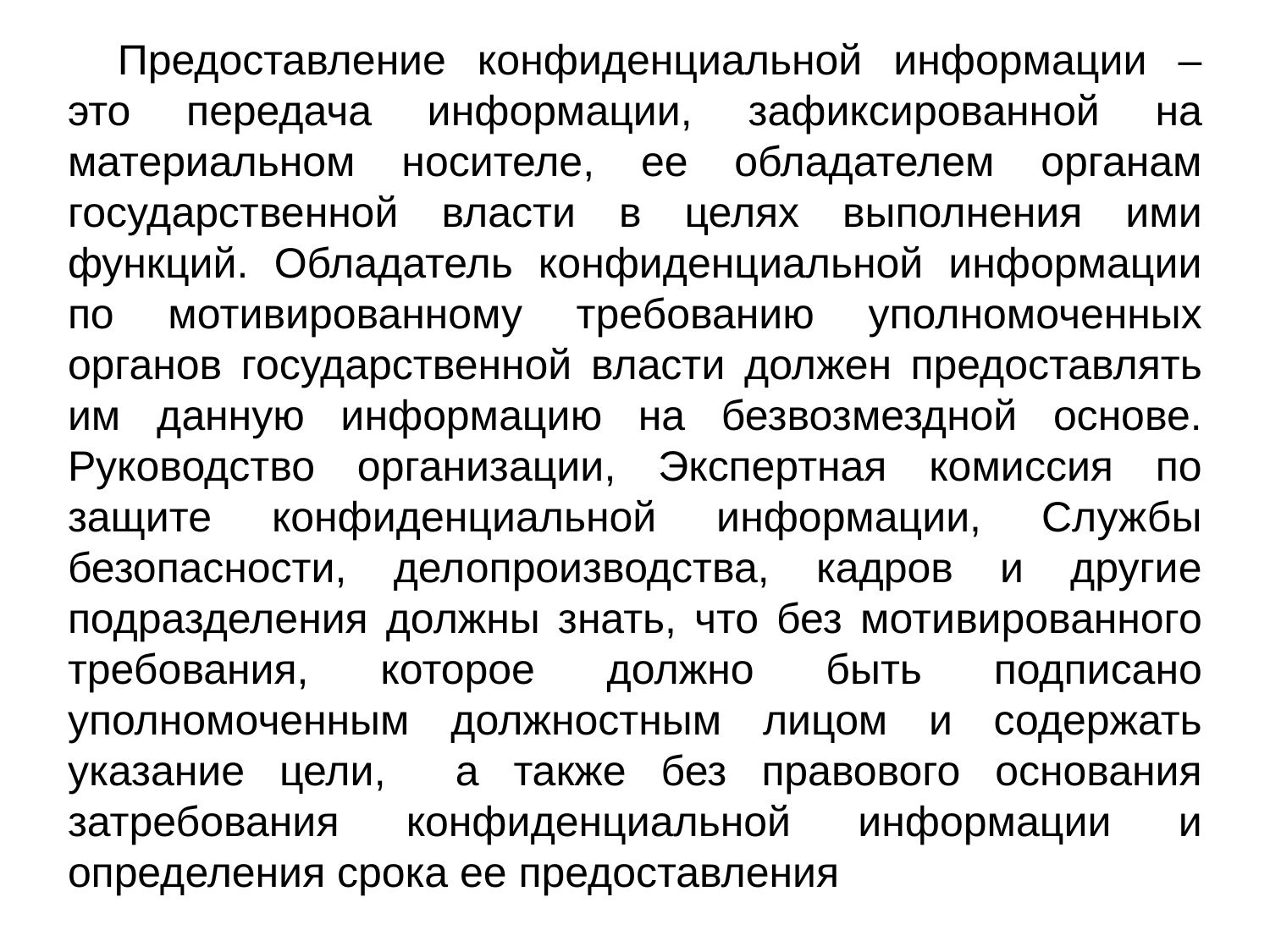

Предоставление конфиденциальной информации – это передача информации, зафиксированной на материальном носителе, ее обладателем органам государственной власти в целях выполнения ими функций. Обладатель конфиденциальной информации по мотивированному требованию уполномоченных органов государственной власти должен предоставлять им данную информацию на безвозмездной основе. Руководство организации, Экспертная комиссия по защите конфиденциальной информации, Службы безопасности, делопроизводства, кадров и другие подразделения должны знать, что без мотивированного требования, которое должно быть подписано уполномоченным должностным лицом и содержать указание цели,  а также без правового основания затребования конфиденциальной информации и определения срока ее предоставления